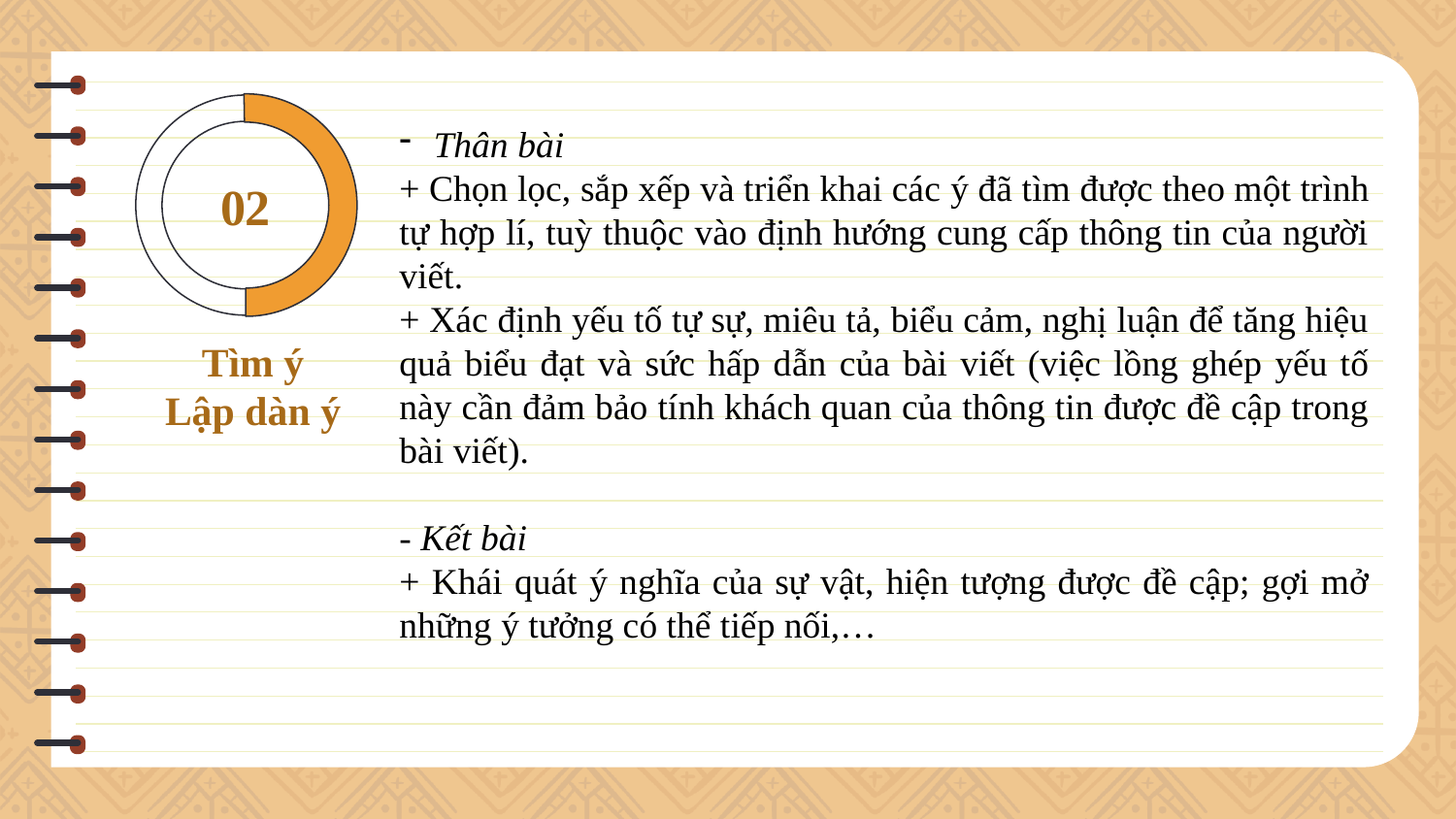

Thân bài
+ Chọn lọc, sắp xếp và triển khai các ý đã tìm được theo một trình tự hợp lí, tuỳ thuộc vào định hướng cung cấp thông tin của người viết.
+ Xác định yếu tố tự sự, miêu tả, biểu cảm, nghị luận để tăng hiệu quả biểu đạt và sức hấp dẫn của bài viết (việc lồng ghép yếu tố này cần đảm bảo tính khách quan của thông tin được đề cập trong bài viết).

- Kết bài
+ Khái quát ý nghĩa của sự vật, hiện tượng được đề cập; gợi mở những ý tưởng có thể tiếp nối,…
02
Tìm ý
Lập dàn ý